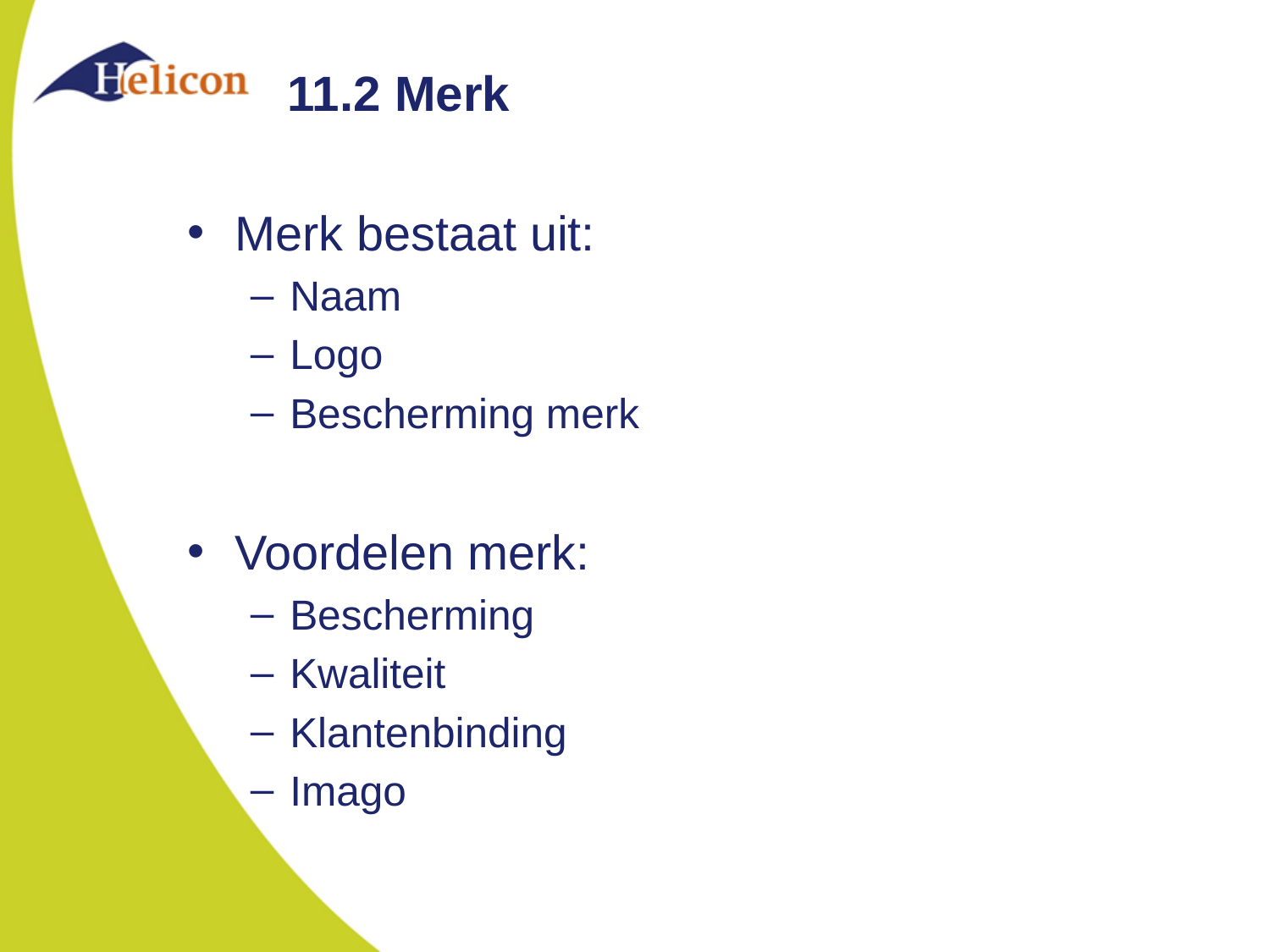

# 11.2 Merk
Merk bestaat uit:
Naam
Logo
Bescherming merk

Voordelen merk:
Bescherming
Kwaliteit
Klantenbinding
Imago